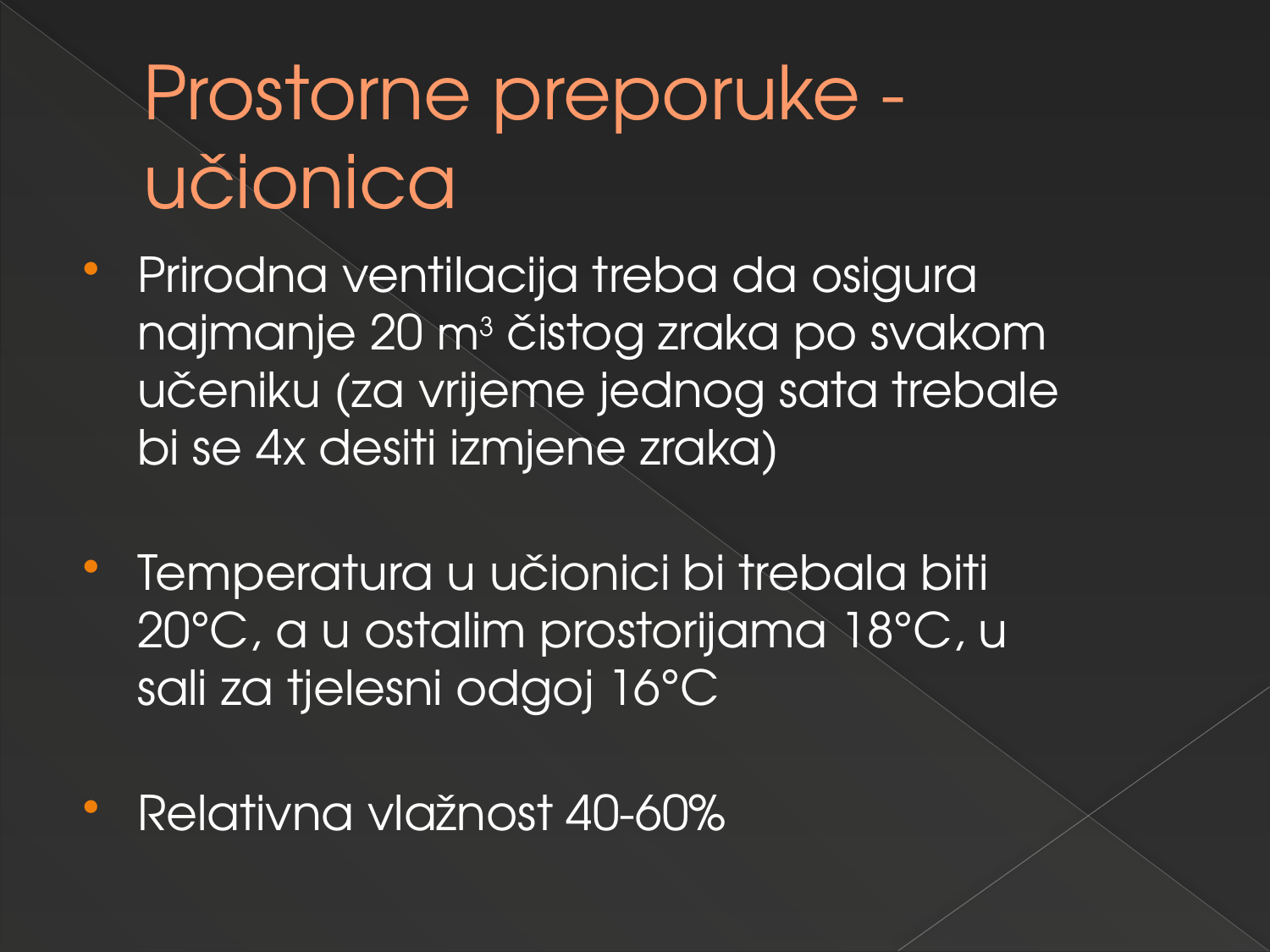

# Prostorne preporuke - učionica
Prirodna ventilacija treba da osigura najmanje 20 m3 čistog zraka po svakom učeniku (za vrijeme jednog sata trebale bi se 4x desiti izmjene zraka)
Temperatura u učionici bi trebala biti 20°C, a u ostalim prostorijama 18°C, u sali za tjelesni odgoj 16°C
Relativna vlažnost 40-60%